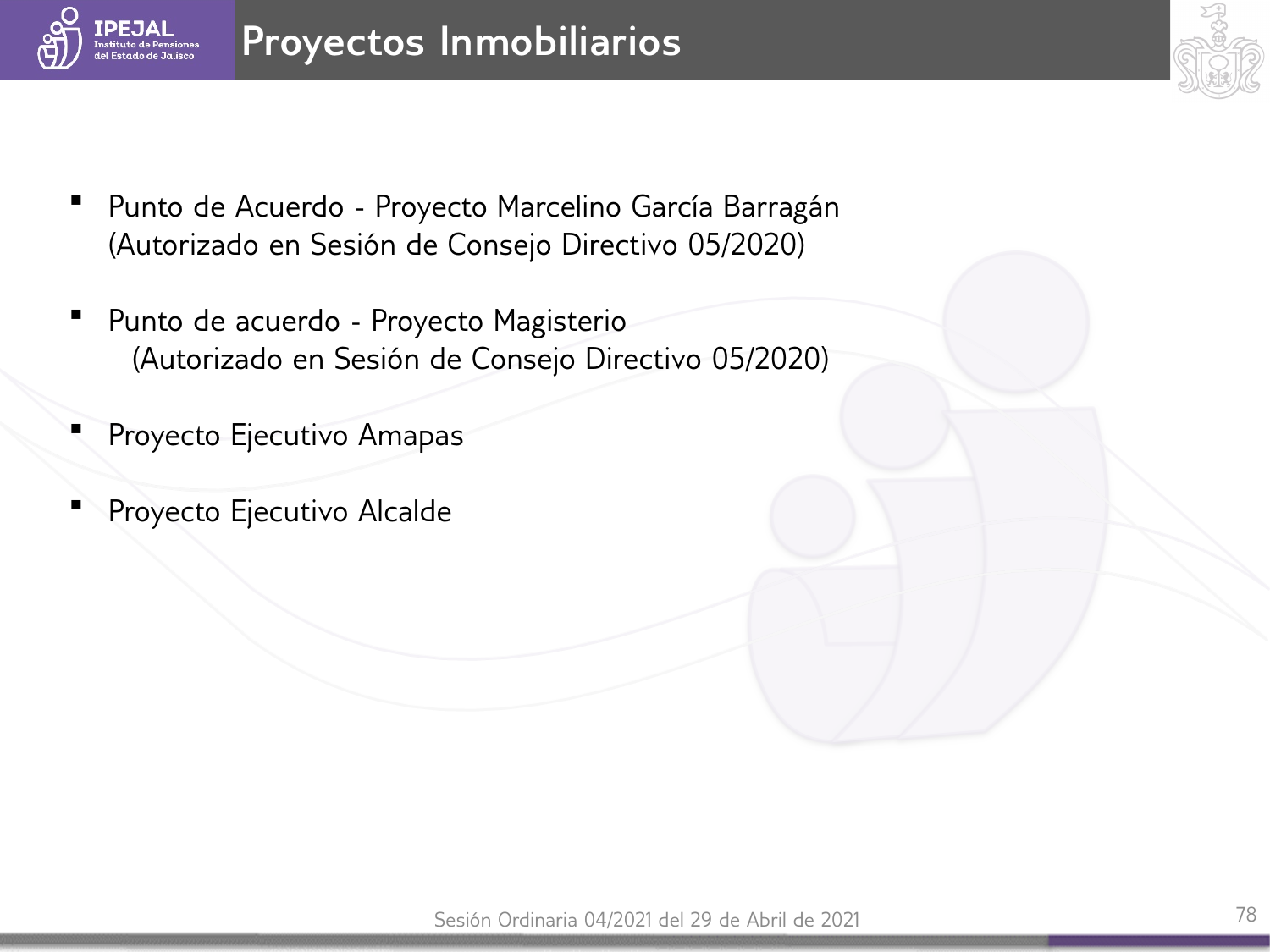

Proyectos Inmobiliarios

Punto de Acuerdo - Proyecto Marcelino García Barragán  (Autorizado en Sesión de Consejo Directivo 05/2020)

Punto de acuerdo - Proyecto Magisterio
(Autorizado en Sesión de Consejo Directivo 05/2020)

Proyecto Ejecutivo Amapas

Proyecto Ejecutivo Alcalde

78
Sesión Ordinaria 04/2021 del 29 de Abril de 2021